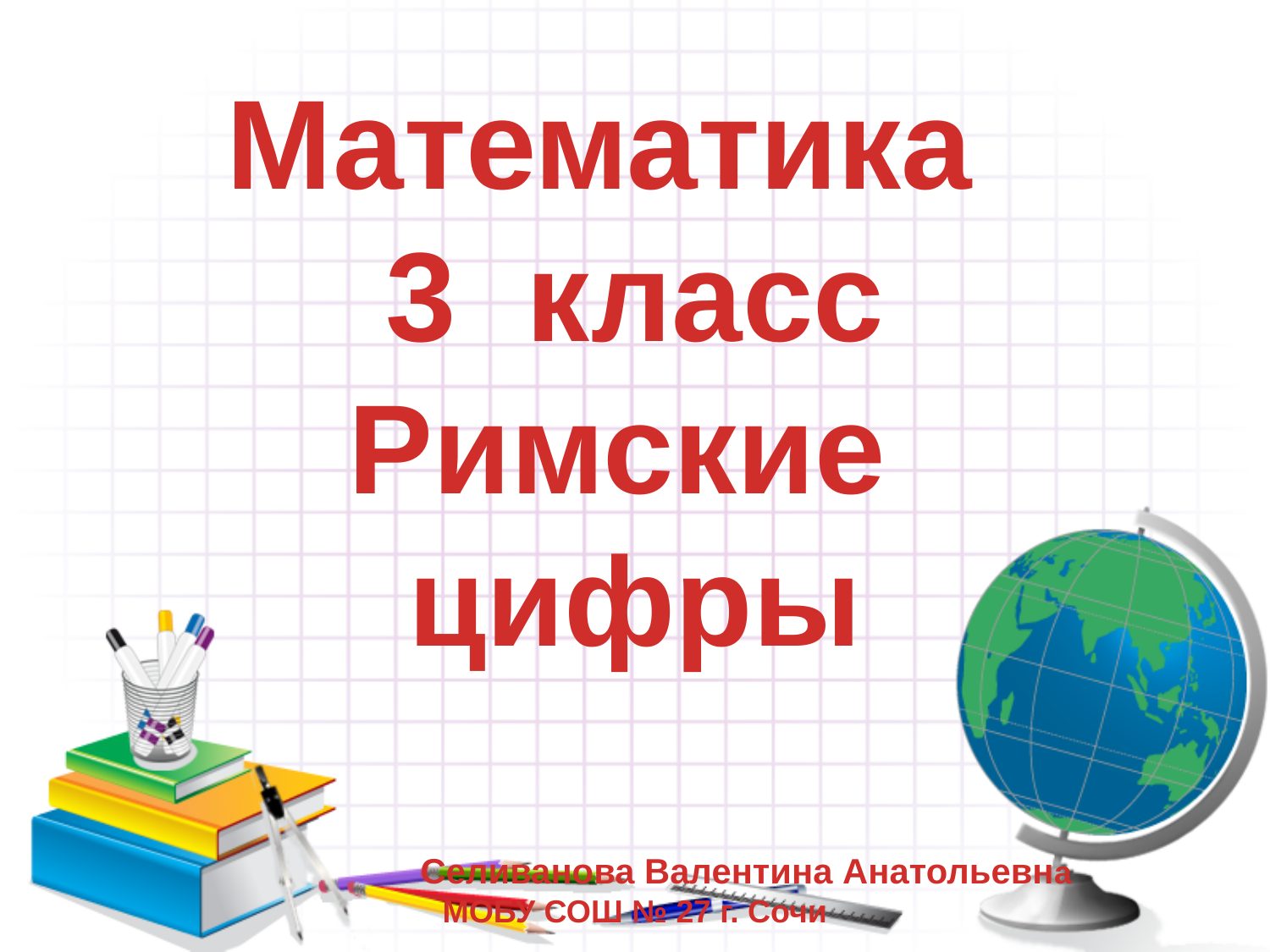

Математика
3  класс
Римские  цифры

                         Селиванова Валентина Анатольевна
МОБУ СОШ № 27 г. Сочи